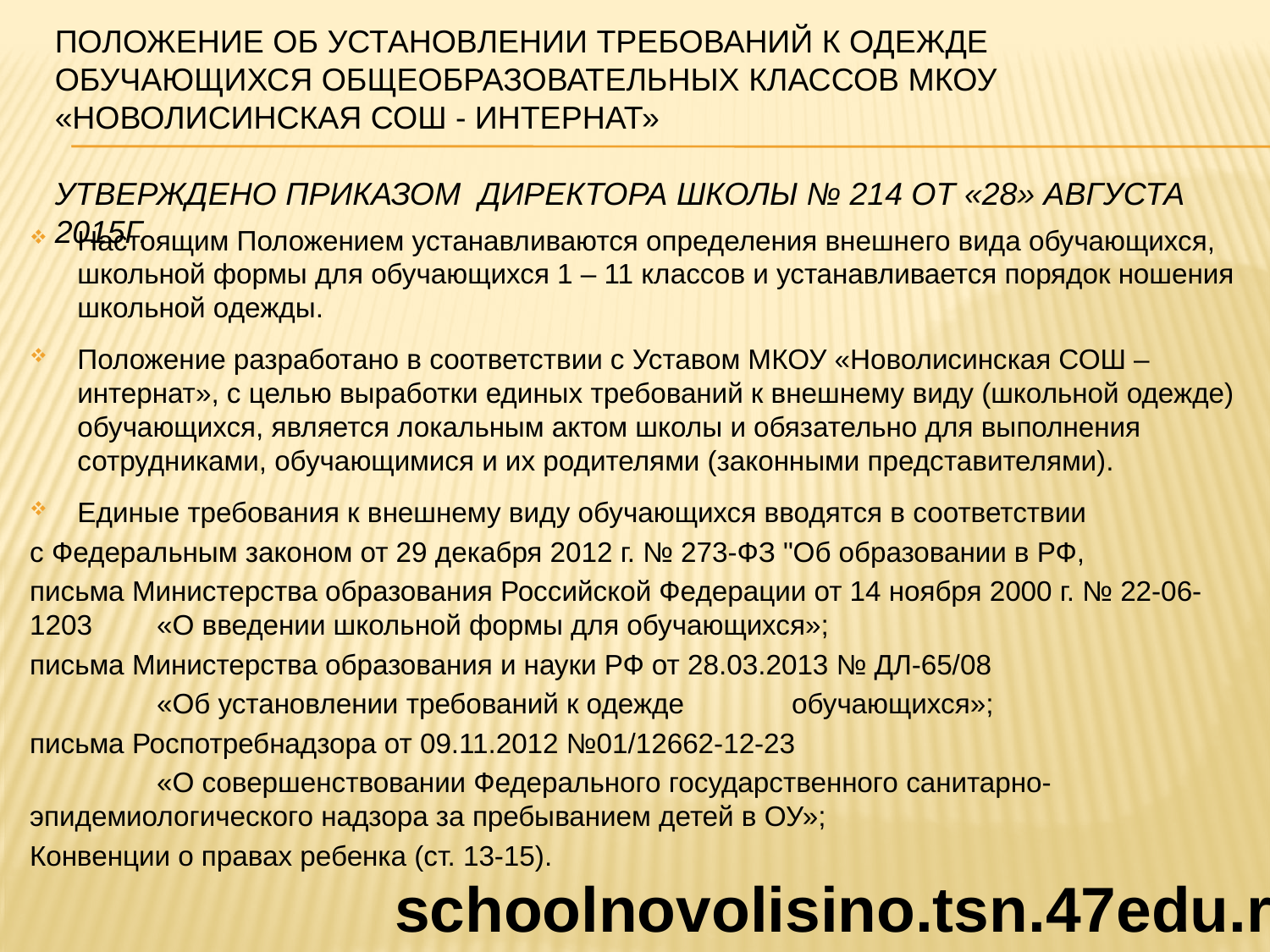

# ПОЛОЖЕНИЕ об установлении требований к одежде обучающихся общеобразовательных классов МКОУ «Новолисинская СОШ - интернат» Утверждено приказом  директора школы № 214 от «28» августа 2015г.
Настоящим Положением устанавливаются определения внешнего вида обучающихся, школьной формы для обучающихся 1 – 11 классов и устанавливается порядок ношения школьной одежды.

Положение разработано в соответствии c Уставом МКОУ «Новолисинская СОШ – интернат», с целью выработки единых требований к внешнему виду (школьной одежде) обучающихся, является локальным актом школы и обязательно для выполнения сотрудниками, обучающимися и их родителями (законными представителями).

Единые требования к внешнему виду обучающихся вводятся в соответствии
с Федеральным законом от 29 декабря 2012 г. № 273-ФЗ "Об образовании в РФ,
письма Министерства образования Российской Федерации от 14 ноября 2000 г. № 22-06-1203 	«О введении школьной формы для обучающихся»;
письма Министерства образования и науки РФ от 28.03.2013 № ДЛ-65/08
	«Об установлении требований к одежде 	обучающихся»;
письма Роспотребнадзора от 09.11.2012 №01/12662-12-23
	«О совершенствовании Федерального государственного санитарно-	эпидемиологического надзора за пребыванием детей в ОУ»;
Конвенции о правах ребенка (ст. 13-15).

schoolnovolisino.tsn.47edu.ru